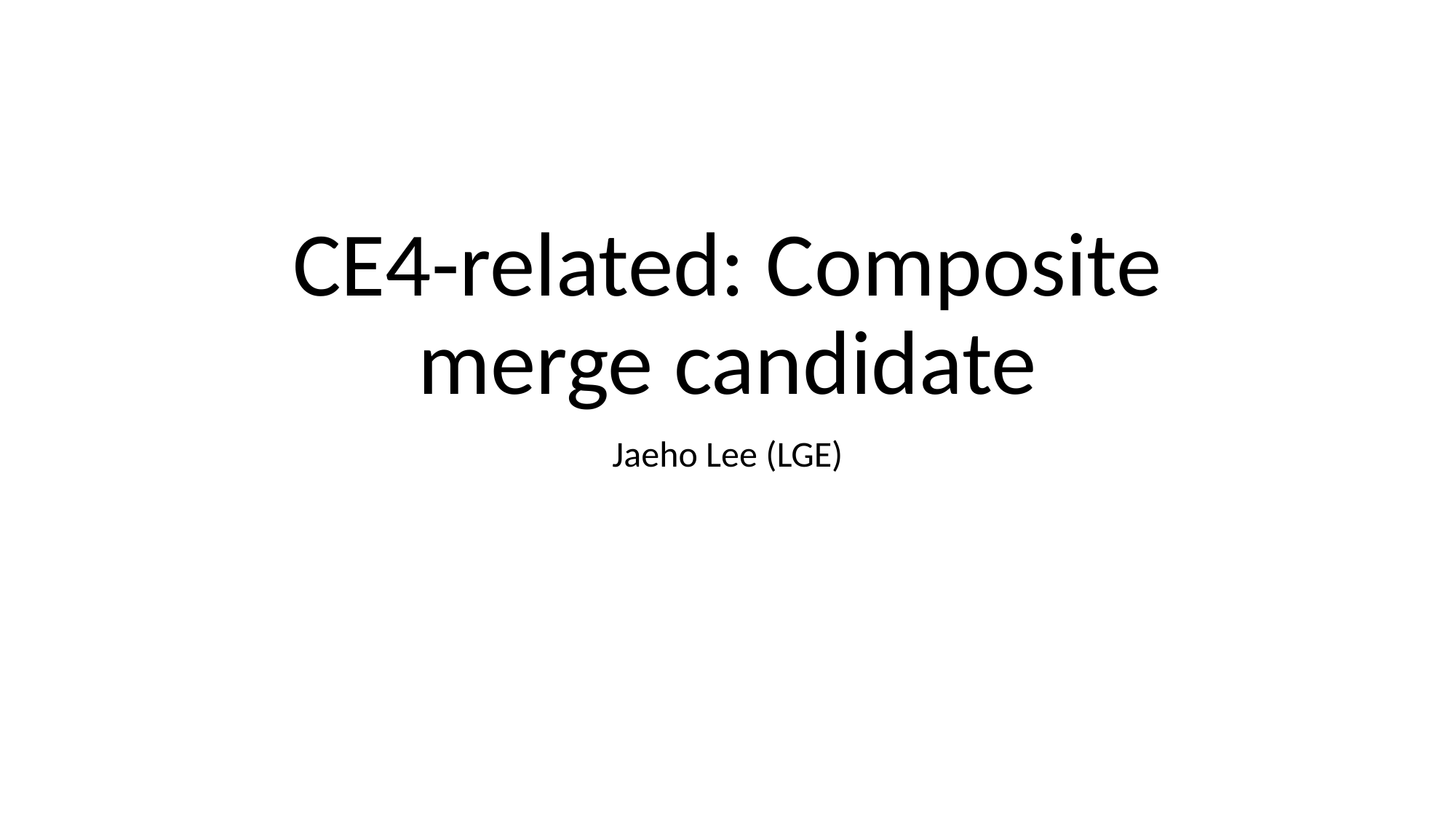

# CE4-related: Composite merge candidate
Jaeho Lee (LGE)